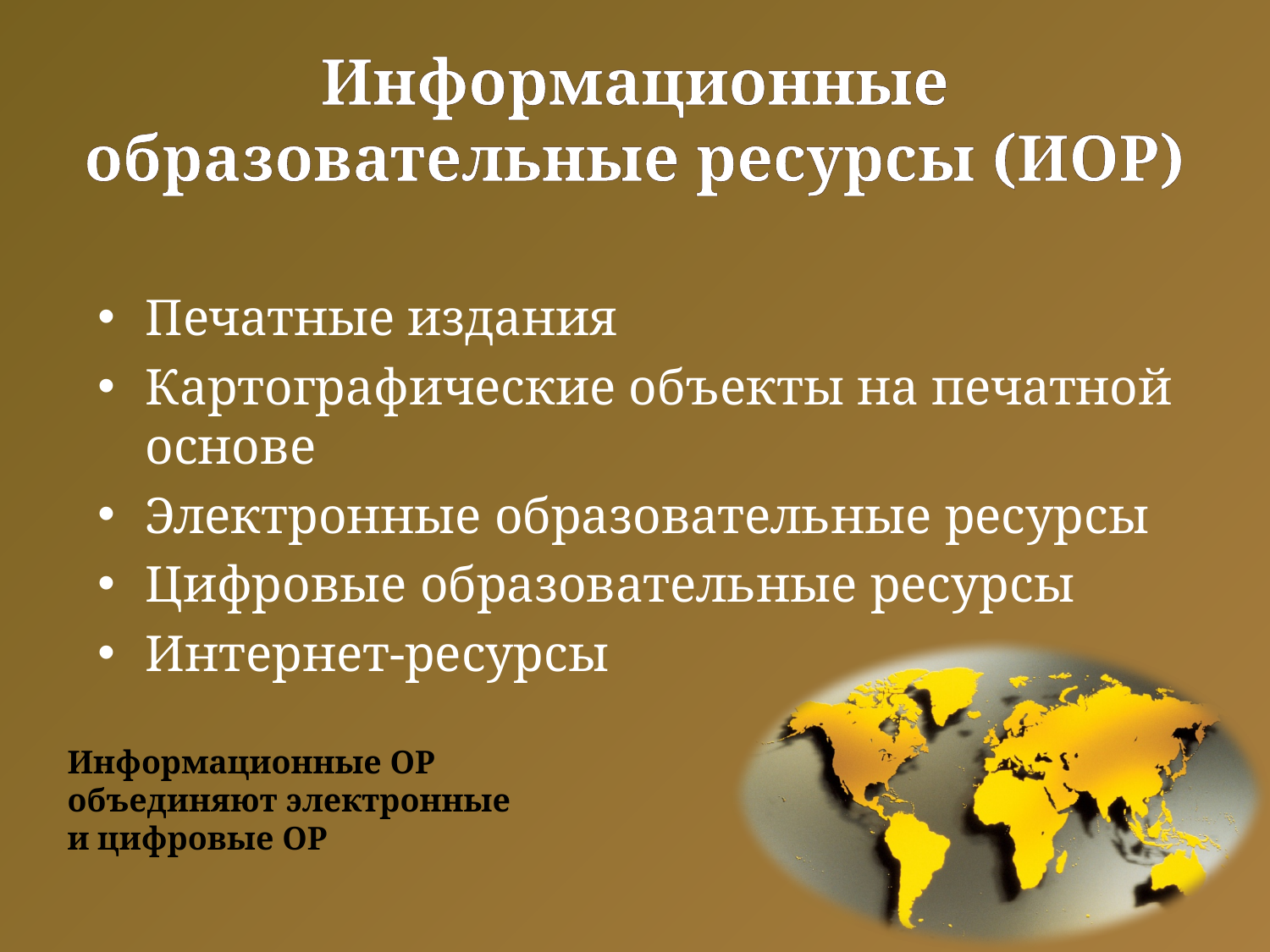

# Информационные образовательные ресурсы (ИОР)
Печатные издания
Картографические объекты на печатной основе
Электронные образовательные ресурсы
Цифровые образовательные ресурсы
Интернет-ресурсы

Информационные ОР объединяют электронные и цифровые ОР